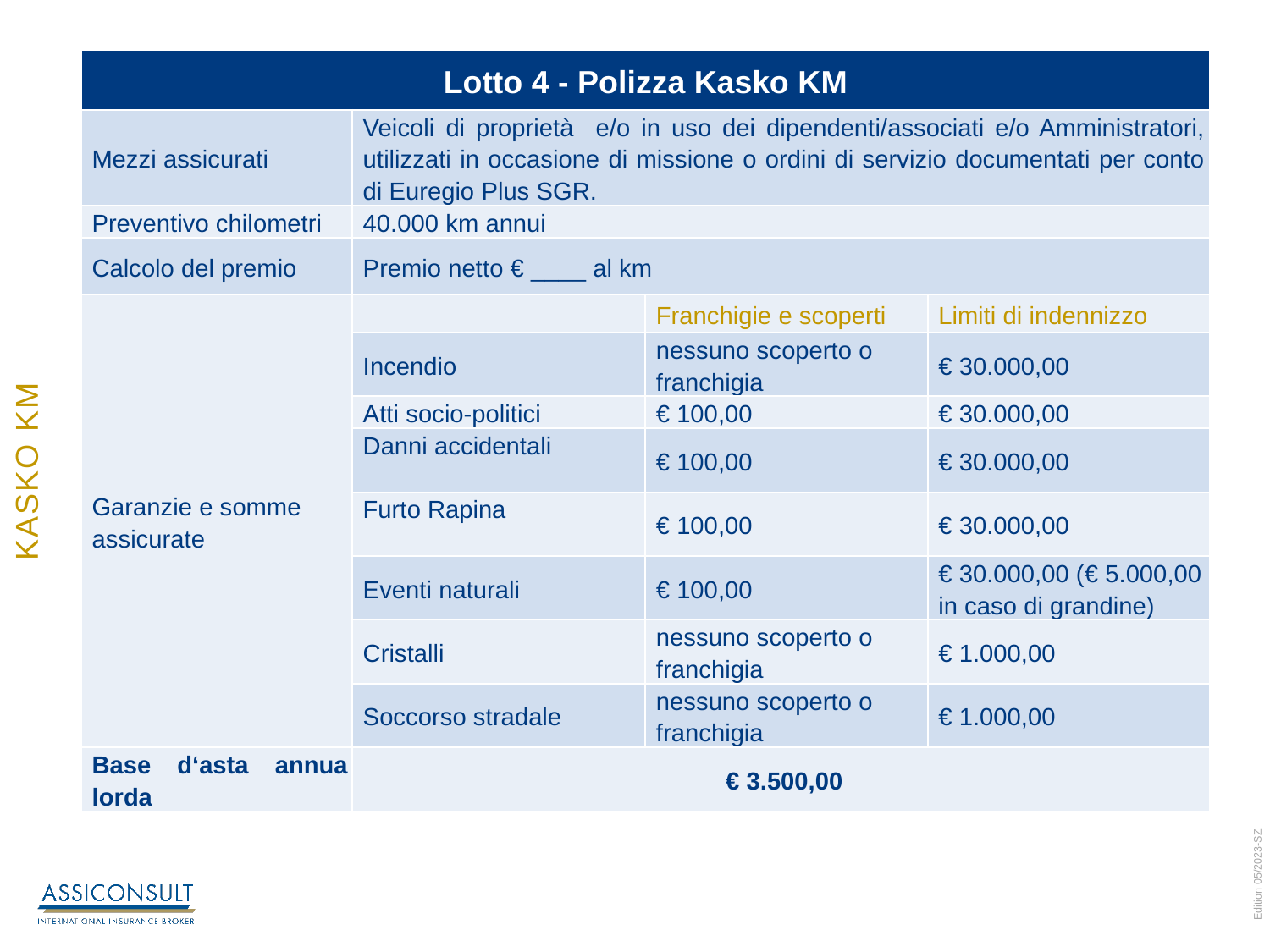

| Lotto 4 - Polizza Kasko KM |  |  |  |
| --- | --- | --- | --- |
| Mezzi assicurati | Veicoli di proprietà e/o in uso dei dipendenti/associati e/o Amministratori, utilizzati in occasione di missione o ordini di servizio documentati per conto di Euregio Plus SGR. |  |  |
| Preventivo chilometri | 40.000 km annui |  |  |
| Calcolo del premio | Premio netto € \_\_\_\_ al km |  |  |
| Garanzie e somme assicurate |  | Franchigie e scoperti | Limiti di indennizzo |
|  | Incendio | nessuno scoperto o franchigia | € 30.000,00 |
|  | Atti socio-politici | € 100,00 | € 30.000,00 |
|  | Danni accidentali | € 100,00 | € 30.000,00 |
|  | Furto Rapina | € 100,00 | € 30.000,00 |
|  | Eventi naturali | € 100,00 | € 30.000,00 (€ 5.000,00 in caso di grandine) |
|  | Cristalli | nessuno scoperto o franchigia | € 1.000,00 |
|  | Soccorso stradale | nessuno scoperto o franchigia | € 1.000,00 |
| Base d‘asta annua lorda | € 3.500,00 |  |  |
KASKO KM